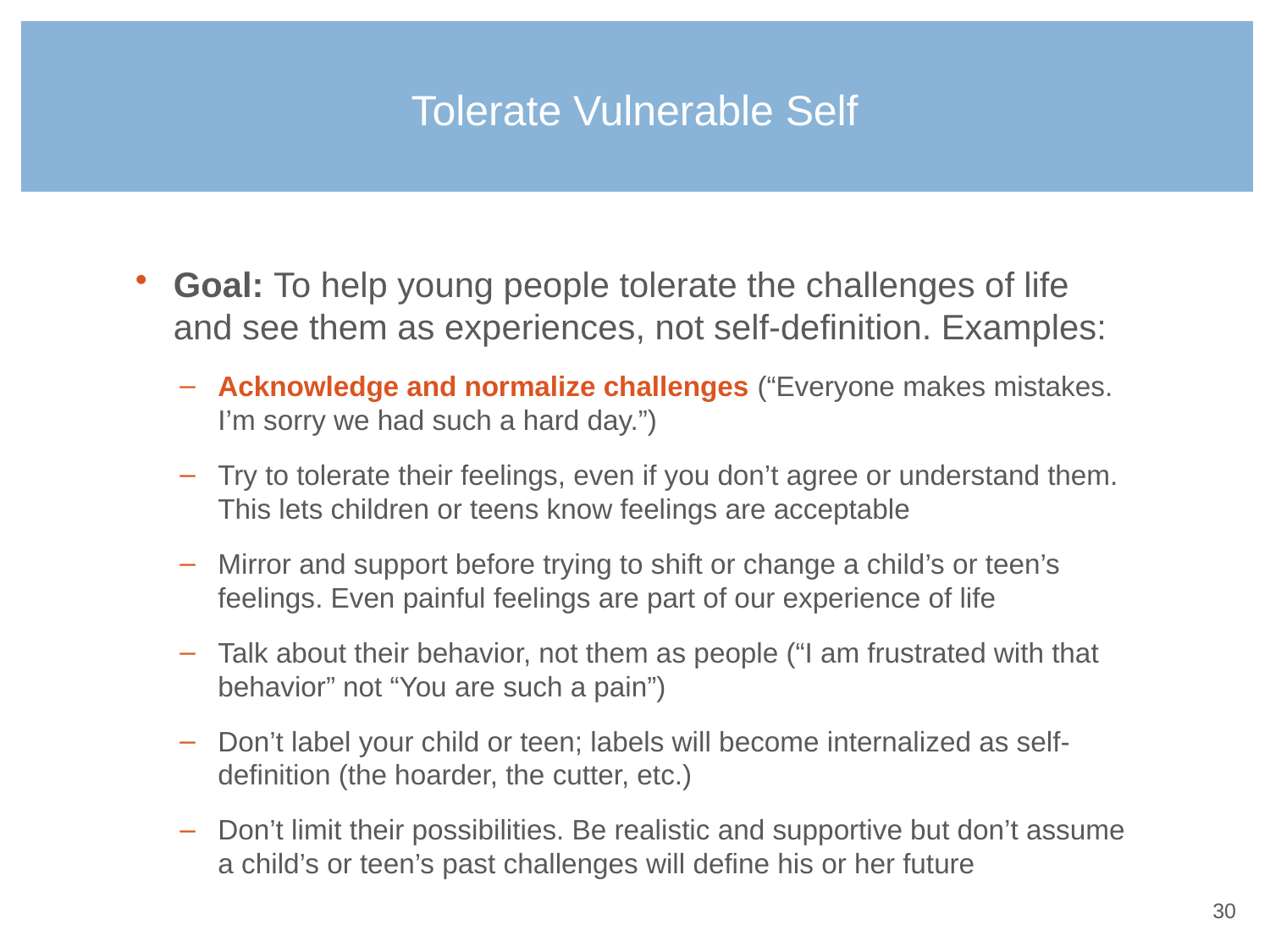

# Tolerate Vulnerable Self
Goal: To help young people tolerate the challenges of life and see them as experiences, not self-definition. Examples:
Acknowledge and normalize challenges (“Everyone makes mistakes. I’m sorry we had such a hard day.”)
Try to tolerate their feelings, even if you don’t agree or understand them. This lets children or teens know feelings are acceptable
Mirror and support before trying to shift or change a child’s or teen’s feelings. Even painful feelings are part of our experience of life
Talk about their behavior, not them as people (“I am frustrated with that behavior” not “You are such a pain”)
Don’t label your child or teen; labels will become internalized as self-definition (the hoarder, the cutter, etc.)
Don’t limit their possibilities. Be realistic and supportive but don’t assume a child’s or teen’s past challenges will define his or her future
30